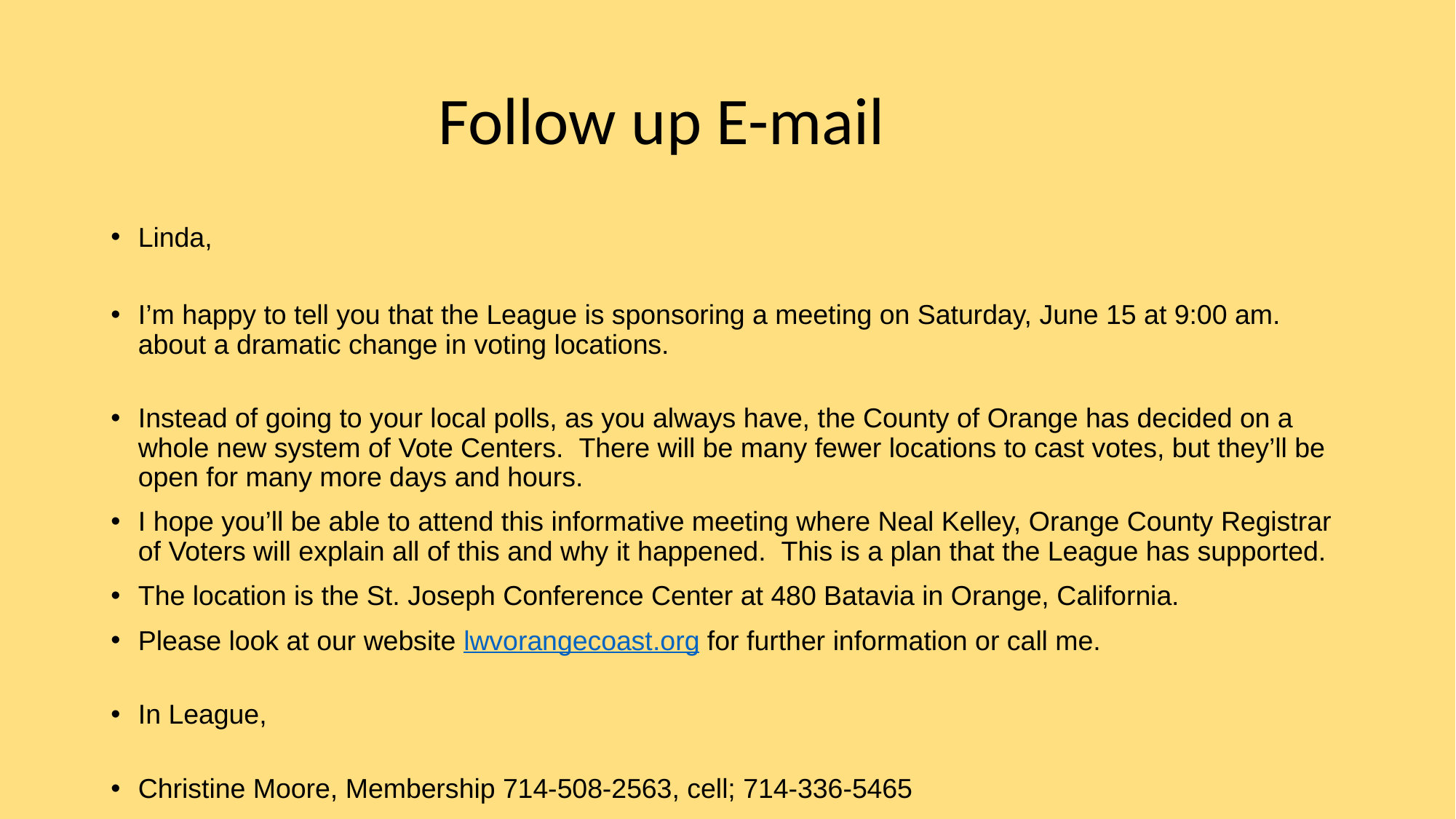

# Follow up E-mail
Linda,
I’m happy to tell you that the League is sponsoring a meeting on Saturday, June 15 at 9:00 am. about a dramatic change in voting locations.
Instead of going to your local polls, as you always have, the County of Orange has decided on a whole new system of Vote Centers.  There will be many fewer locations to cast votes, but they’ll be open for many more days and hours.
I hope you’ll be able to attend this informative meeting where Neal Kelley, Orange County Registrar of Voters will explain all of this and why it happened.  This is a plan that the League has supported.
The location is the St. Joseph Conference Center at 480 Batavia in Orange, California.
Please look at our website lwvorangecoast.org for further information or call me.
In League,
Christine Moore, Membership 714-508-2563, cell; 714-336-5465